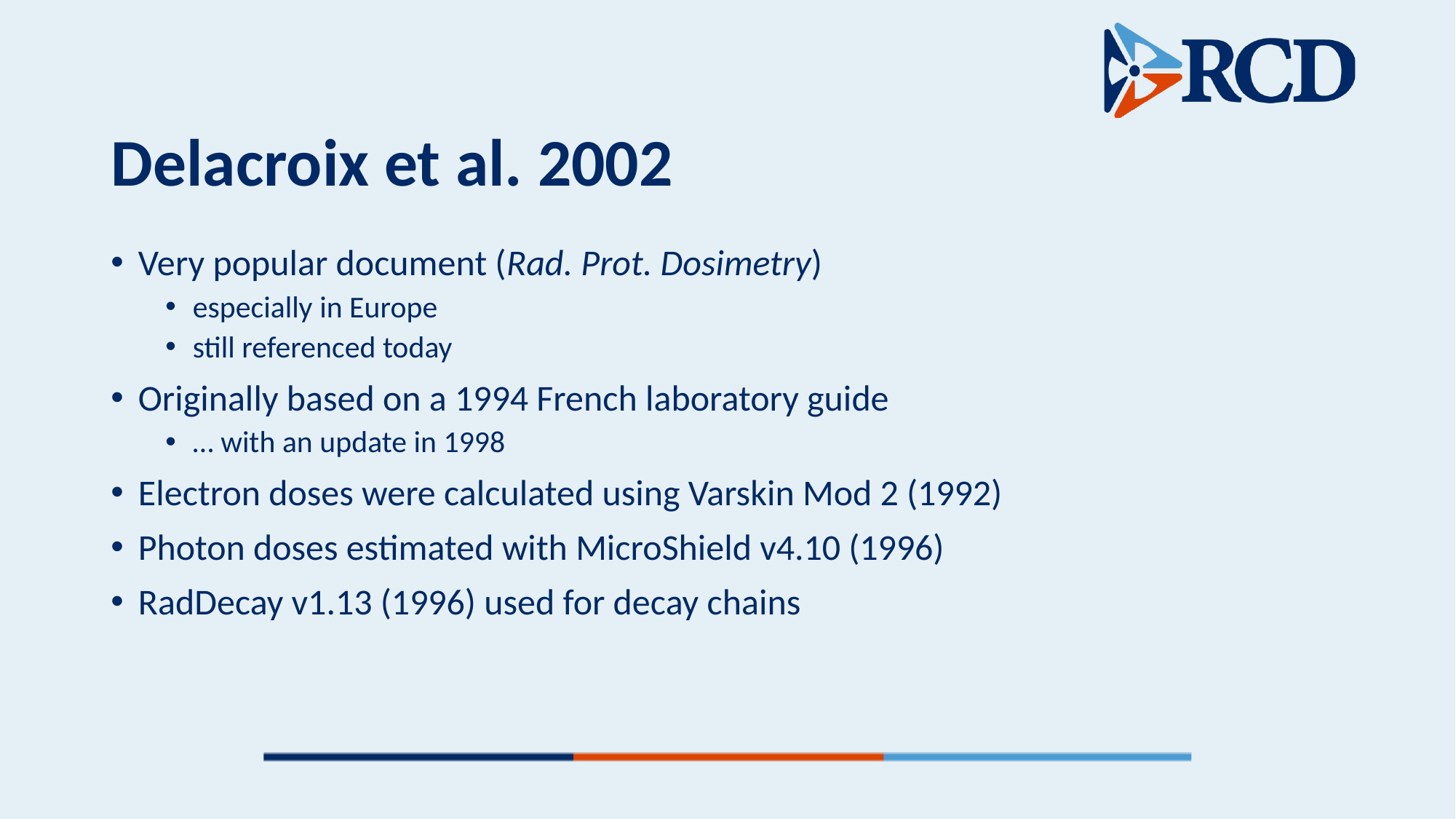

# Delacroix et al. 2002
Very popular document (Rad. Prot. Dosimetry)
especially in Europe
still referenced today
Originally based on a 1994 French laboratory guide
… with an update in 1998
Electron doses were calculated using Varskin Mod 2 (1992)
Photon doses estimated with MicroShield v4.10 (1996)
RadDecay v1.13 (1996) used for decay chains